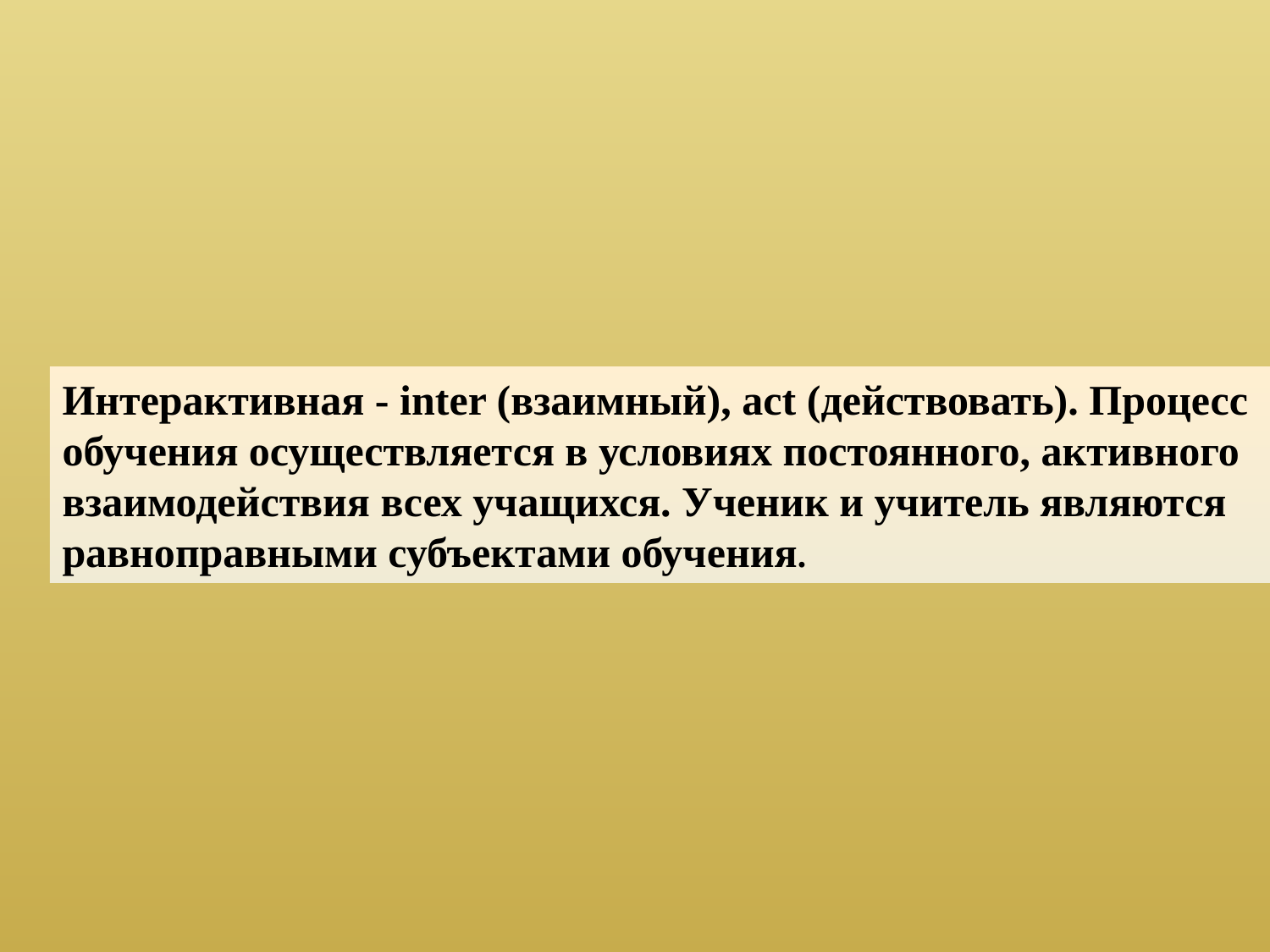

Интерактивная - inter (взаимный), act (действовать). Процесс обучения осуществляется в условиях постоянного, активного взаимодействия всех учащихся. Ученик и учитель являются равноправными субъектами обучения.